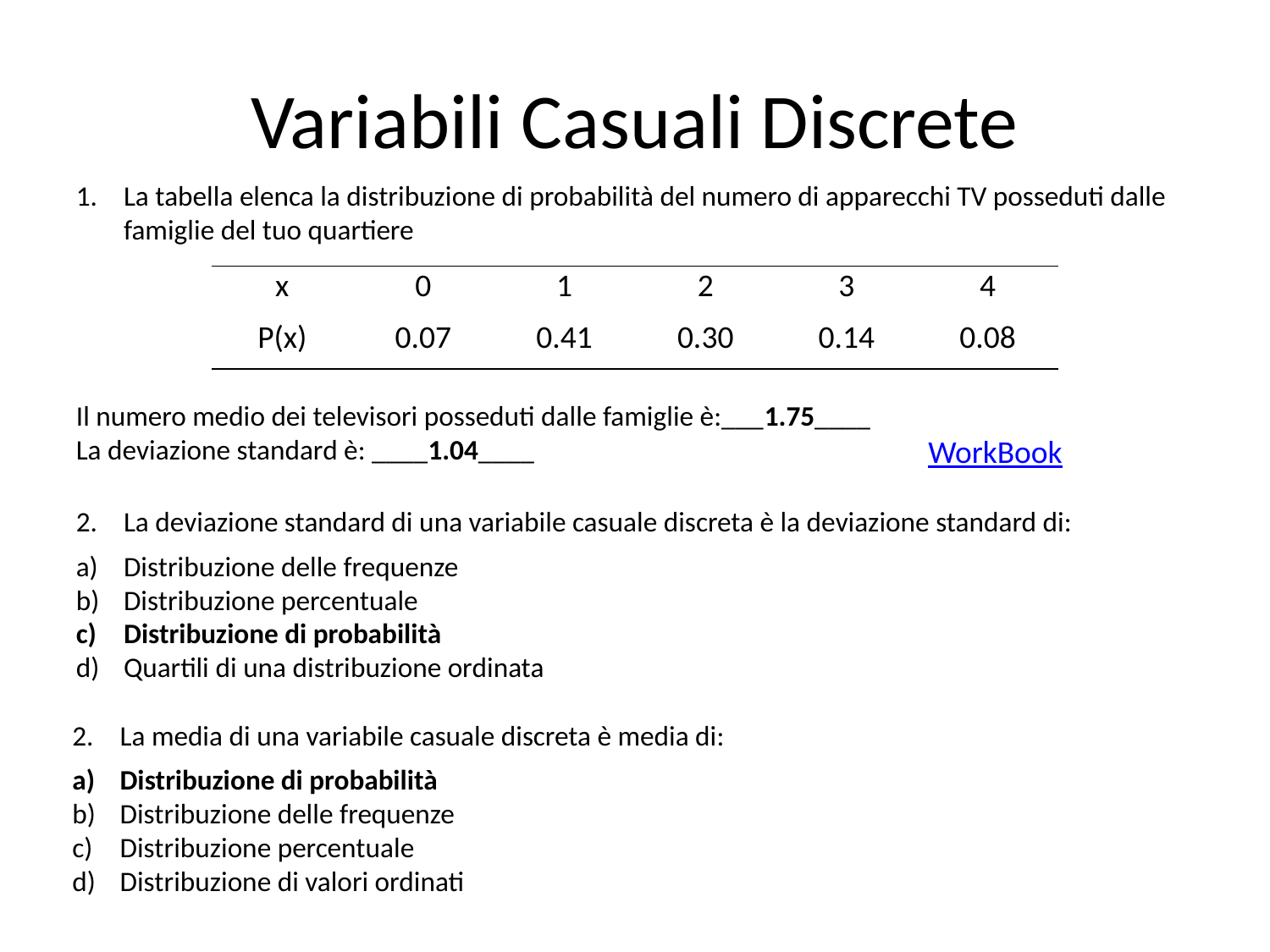

# Variabili Casuali Discrete
La tabella elenca la distribuzione di probabilità del numero di apparecchi TV posseduti dalle famiglie del tuo quartiere
| x | 0 | 1 | 2 | 3 | 4 |
| --- | --- | --- | --- | --- | --- |
| P(x) | 0.07 | 0.41 | 0.30 | 0.14 | 0.08 |
Il numero medio dei televisori posseduti dalle famiglie è:___1.75____
La deviazione standard è: ____1.04____
WorkBook
La deviazione standard di una variabile casuale discreta è la deviazione standard di:
Distribuzione delle frequenze
Distribuzione percentuale
Distribuzione di probabilità
Quartili di una distribuzione ordinata
La media di una variabile casuale discreta è media di:
Distribuzione di probabilità
Distribuzione delle frequenze
Distribuzione percentuale
Distribuzione di valori ordinati